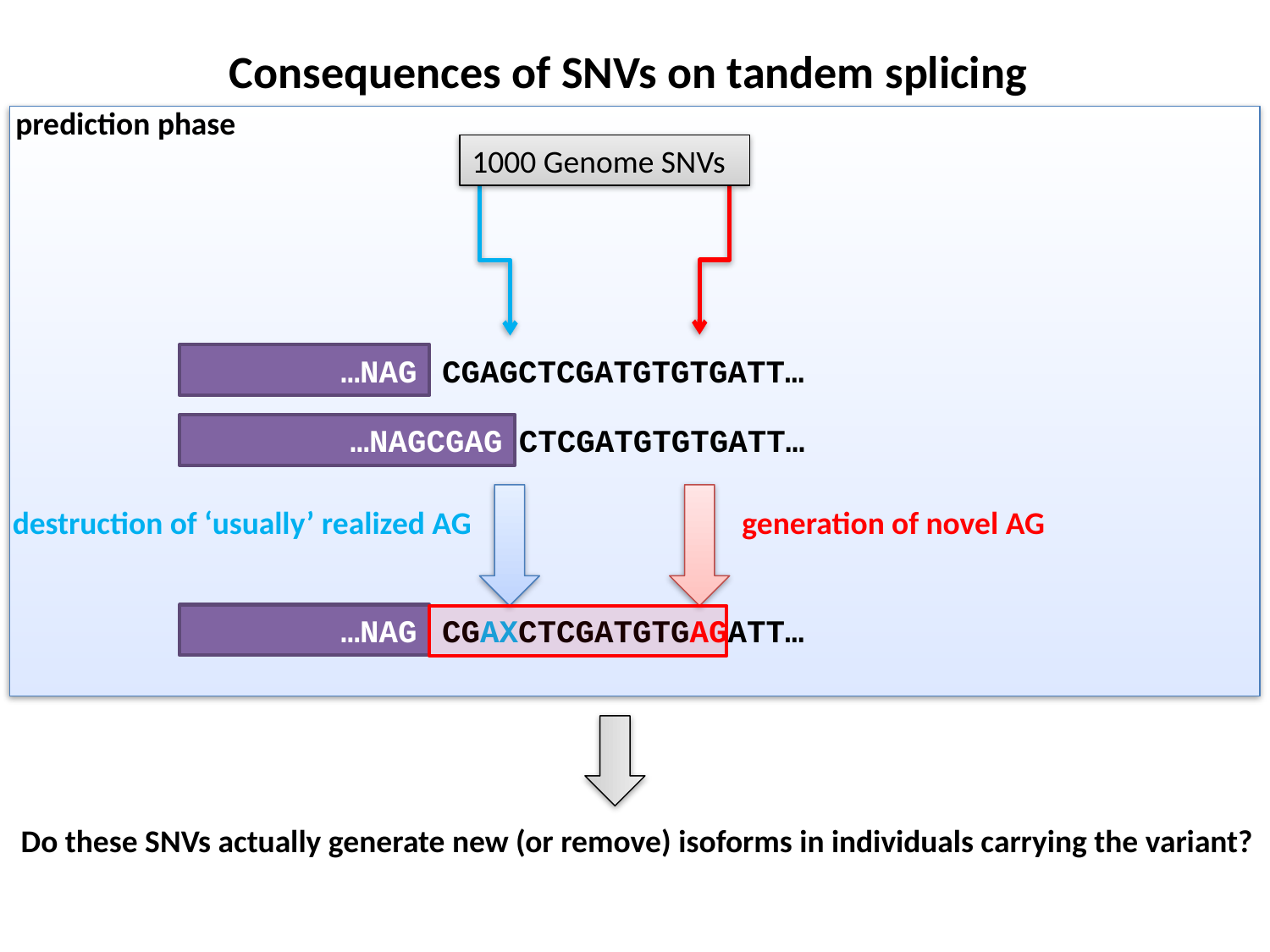

Consequences of SNVs on tandem splicing
prediction phase

1000 Genome SNVs
…NAG
CGAGCTCGATGTGTGATT…
…NAGCGAG
CTCGATGTGTGATT…

destruction of ‘usually’ realized AG
generation of novel AG
…NAG
CGAXCTCGATGTGAGATT…

Do these SNVs actually generate new (or remove) isoforms in individuals carrying the variant?